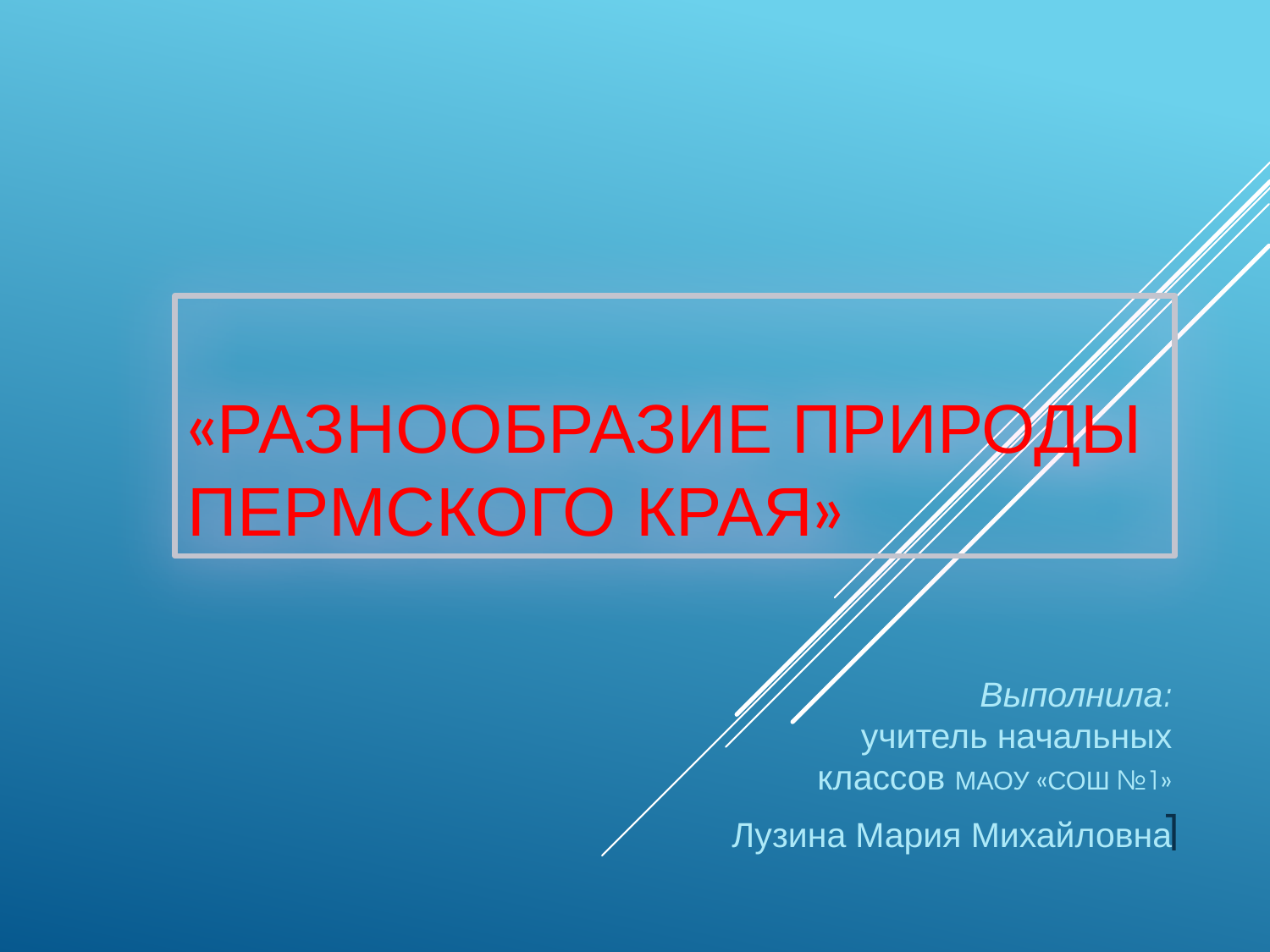

# «Разнообразие природы Пермского края»
Выполнила:
 учитель начальных классов МАОУ «СОШ №1»
Лузина Мария Михайловна
1